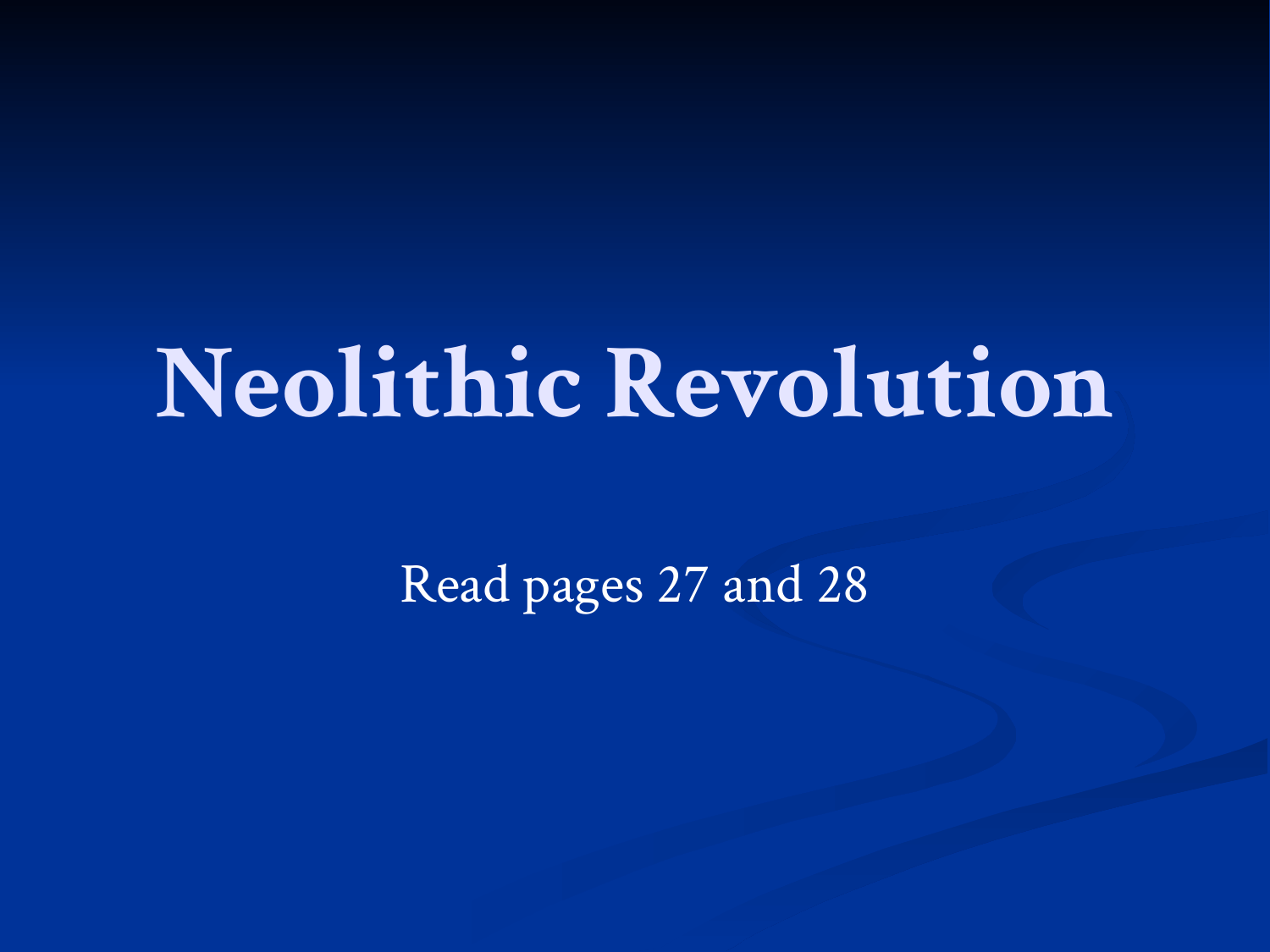

# Neolithic Revolution
Read pages 27 and 28